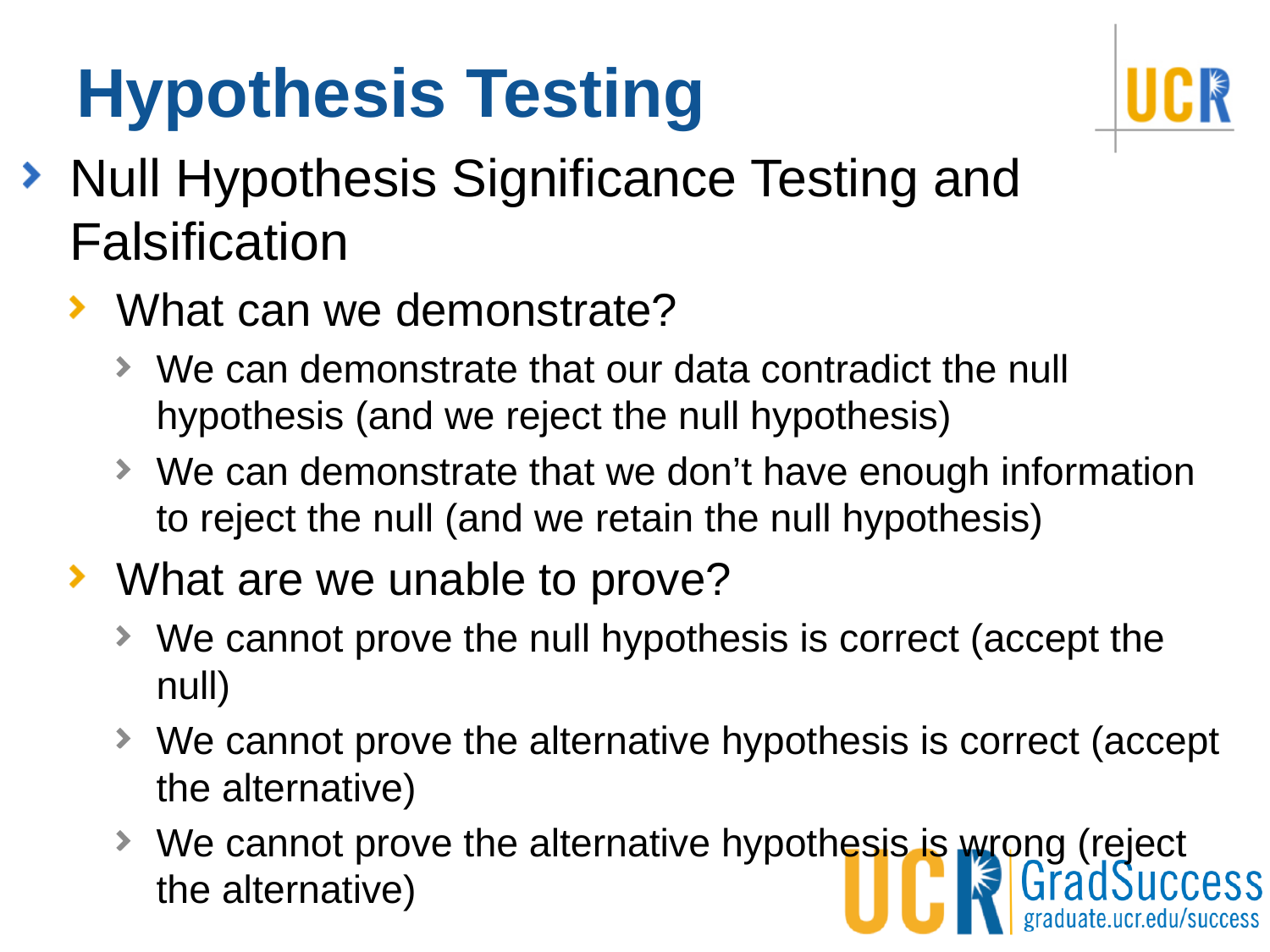

# Hypothesis Testing
Null Hypothesis Significance Testing and Falsification
What can we demonstrate?
We can demonstrate that our data contradict the null hypothesis (and we reject the null hypothesis)
We can demonstrate that we don’t have enough information to reject the null (and we retain the null hypothesis)
What are we unable to prove?
We cannot prove the null hypothesis is correct (accept the null)
We cannot prove the alternative hypothesis is correct (accept the alternative)
We cannot prove the alternative hypothesis is wrong (reject the alternative)